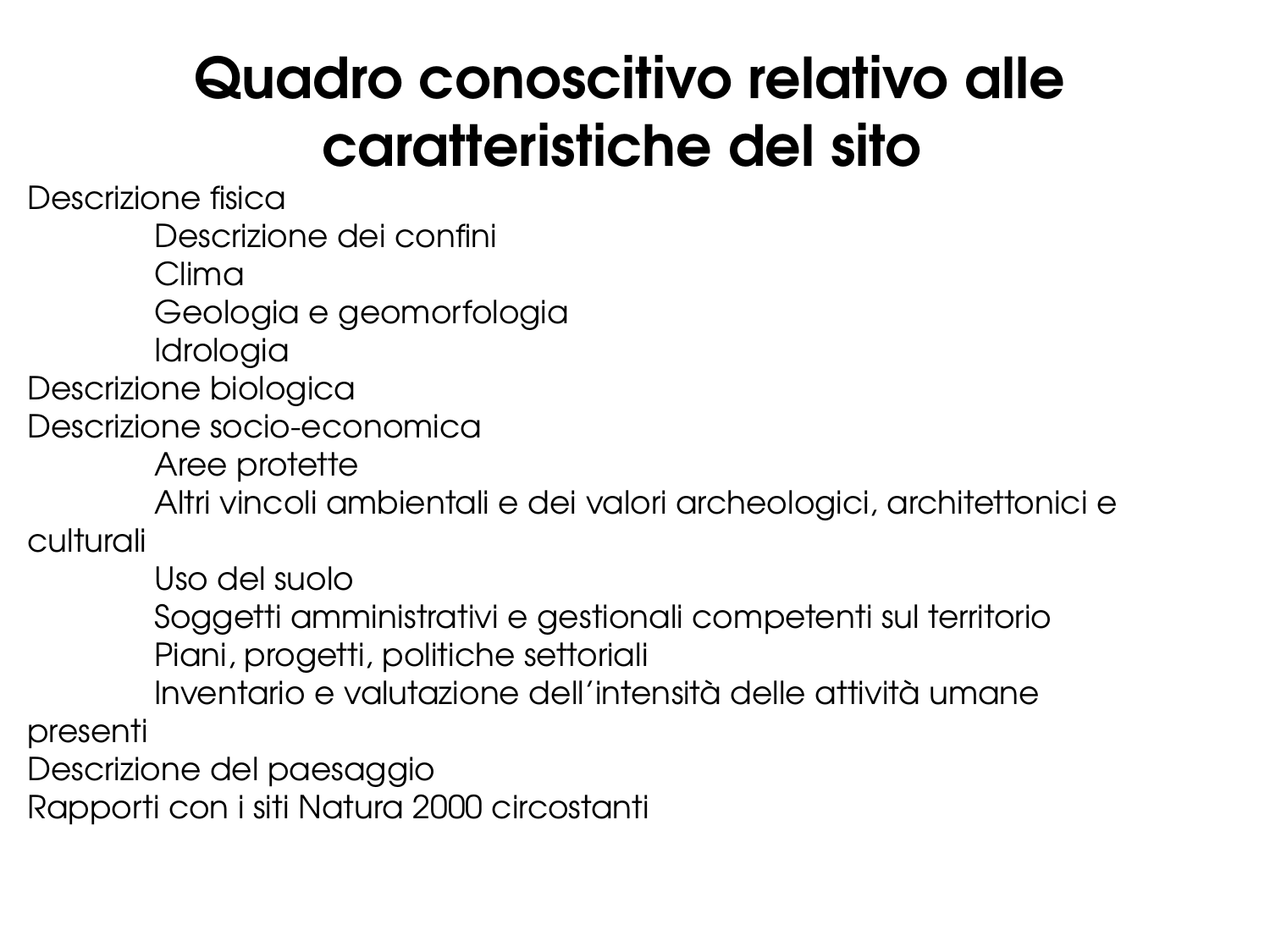

Quadro conoscitivo relativo alle caratteristiche del sito
Descrizione fisica
	Descrizione dei confini
	Clima
	Geologia e geomorfologia
	Idrologia
Descrizione biologica
Descrizione socio-economica
	Aree protette
	Altri vincoli ambientali e dei valori archeologici, architettonici e 	culturali
	Uso del suolo
	Soggetti amministrativi e gestionali competenti sul territorio
	Piani, progetti, politiche settoriali
	Inventario e valutazione dell’intensità delle attività umane 	presenti
Descrizione del paesaggio
Rapporti con i siti Natura 2000 circostanti